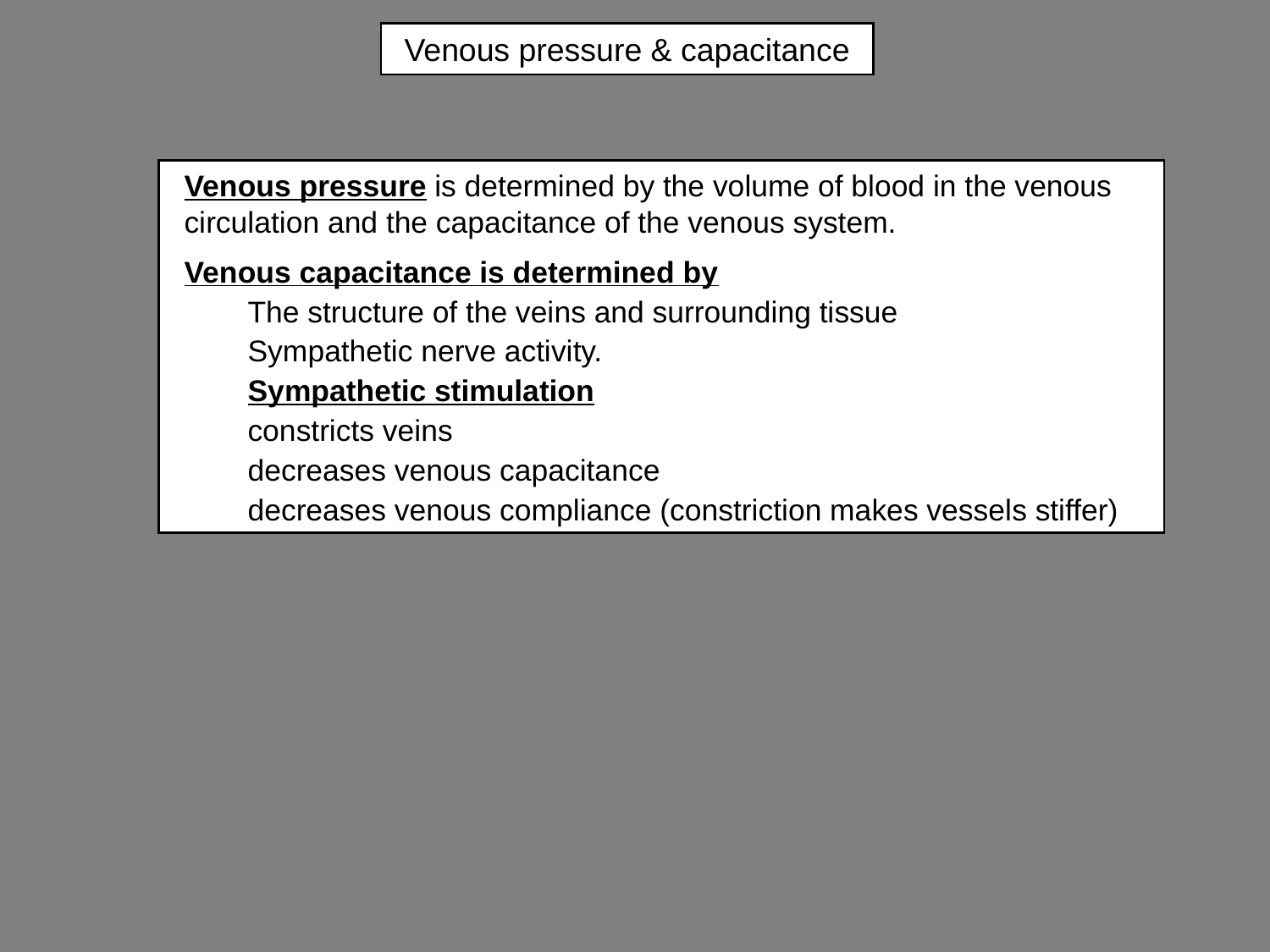

# Venous pressure & capacitance
Venous pressure is determined by the volume of blood in the venous circulation and the capacitance of the venous system.
Venous capacitance is determined by
The structure of the veins and surrounding tissue
Sympathetic nerve activity.
Sympathetic stimulation
constricts veins
decreases venous capacitance
decreases venous compliance (constriction makes vessels stiffer)